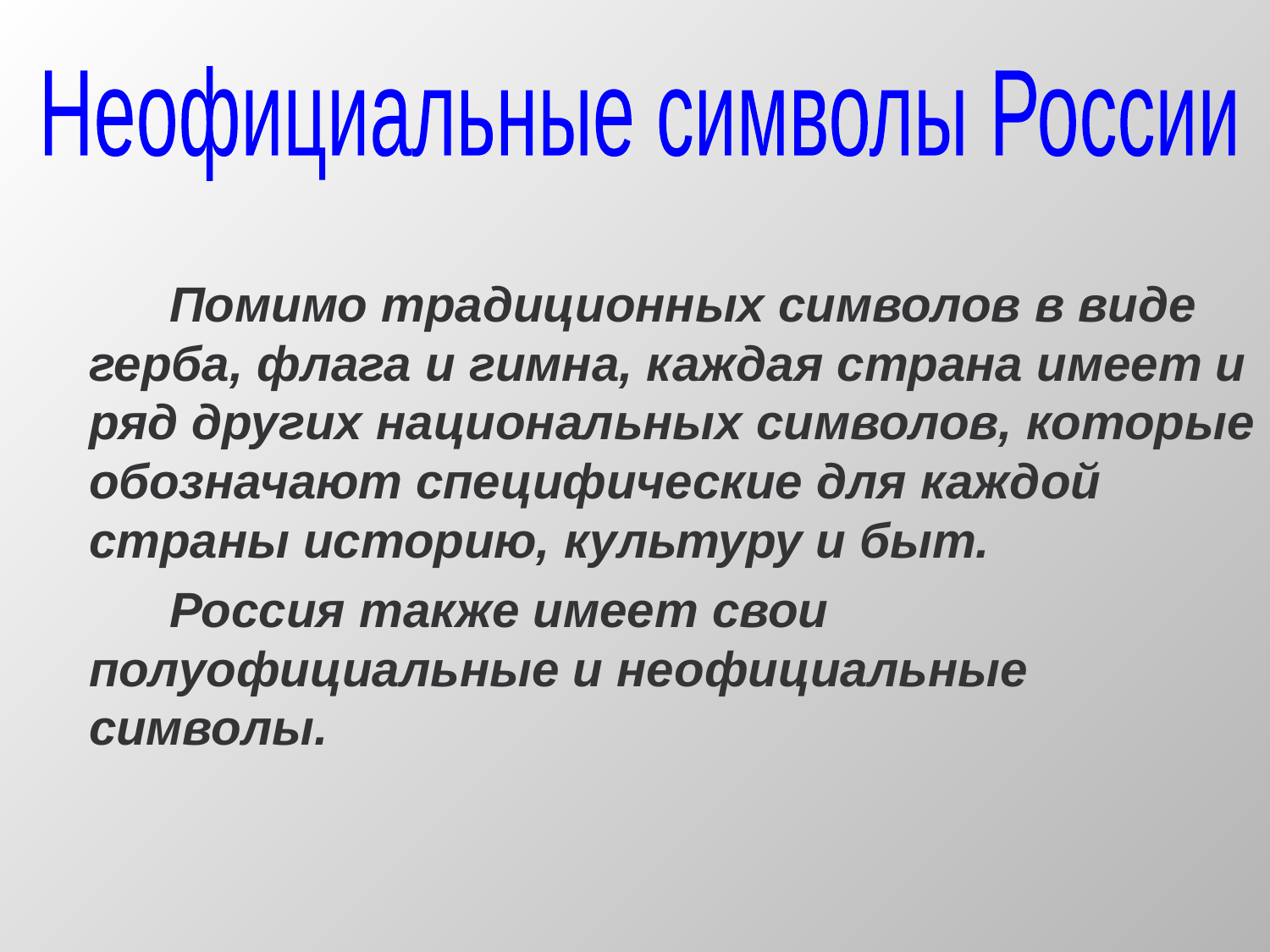

Неофициальные символы России
          Помимо традиционных символов в виде герба, флага и гимна, каждая страна имеет и ряд других национальных символов, которые обозначают специфические для каждой страны историю, культуру и быт.
          Россия также имеет свои полуофициальные и неофициальные символы.